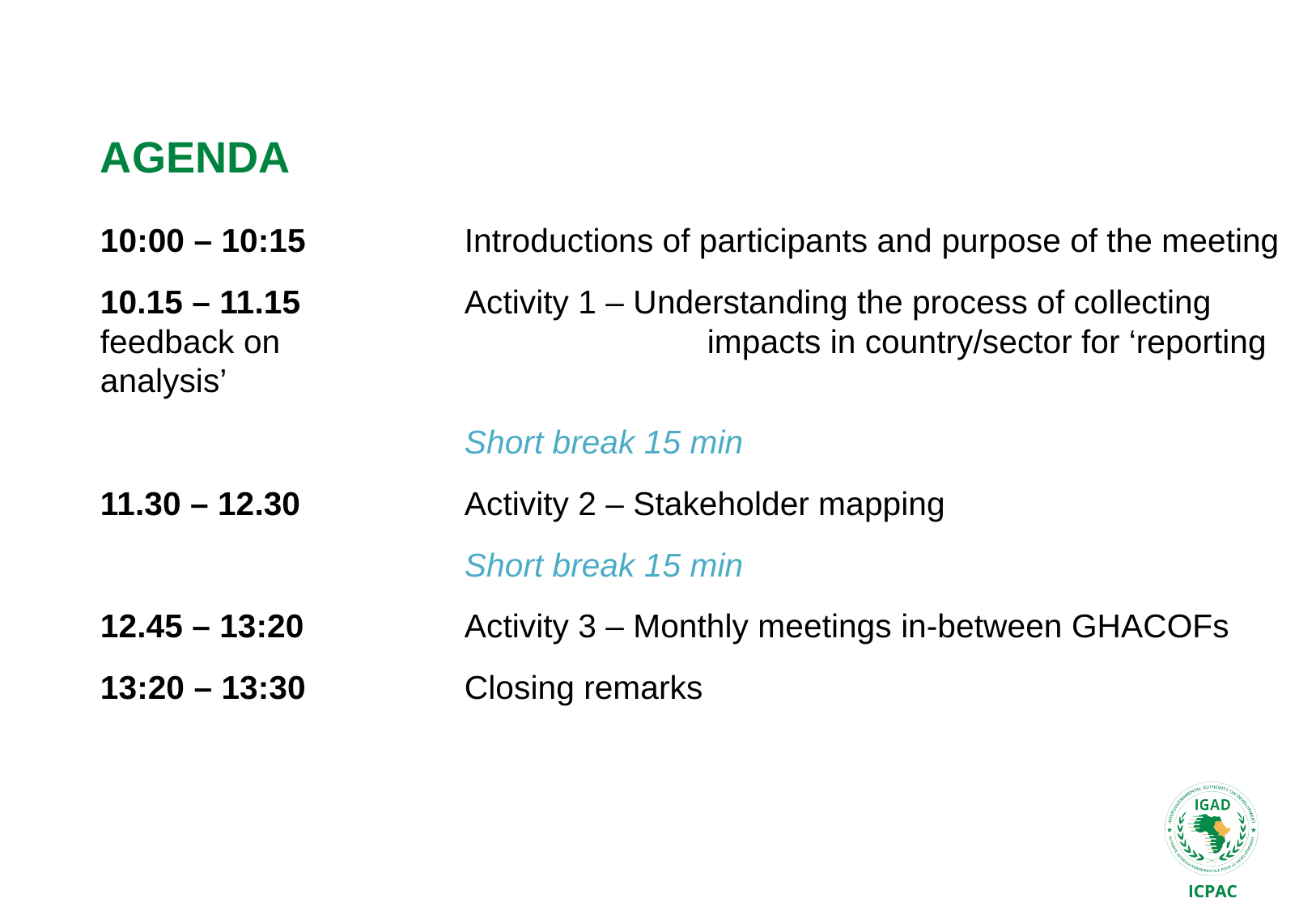

# Agenda
10:00 – 10:15		Introductions of participants and purpose of the meeting
10.15 – 11.15  		Activity 1 – Understanding the process of collecting feedback on 				impacts in country/sector for ‘reporting analysis’
			Short break 15 min
11.30 – 12.30  		Activity 2 – Stakeholder mapping
			Short break 15 min
12.45 – 13:20  		Activity 3 – Monthly meetings in-between GHACOFs
13:20 – 13:30 		Closing remarks